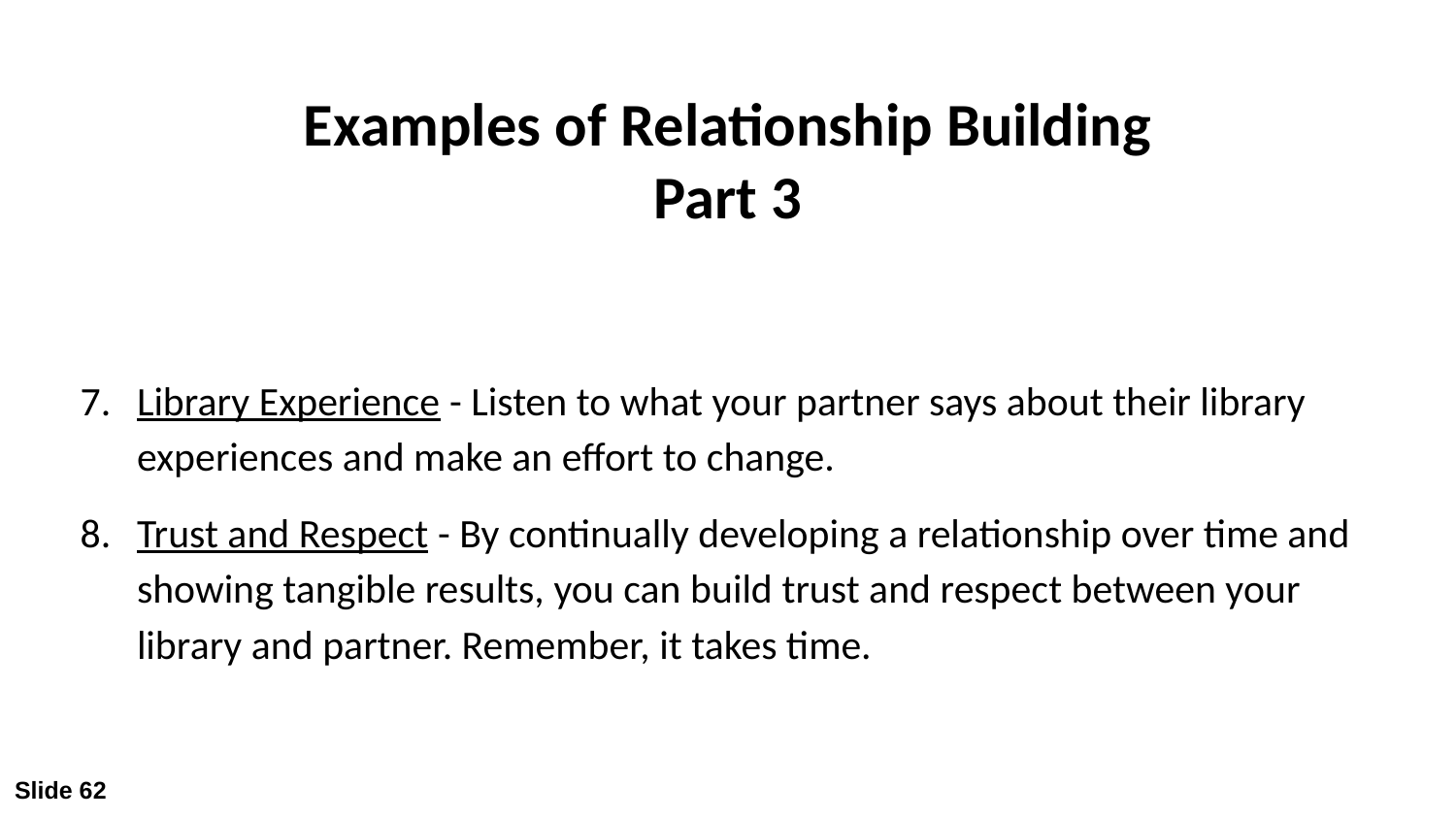

# Examples of Relationship Building
Part 3

Library Experience - Listen to what your partner says about their library experiences and make an effort to change.
Trust and Respect - By continually developing a relationship over time and showing tangible results, you can build trust and respect between your library and partner. Remember, it takes time.
Slide 62